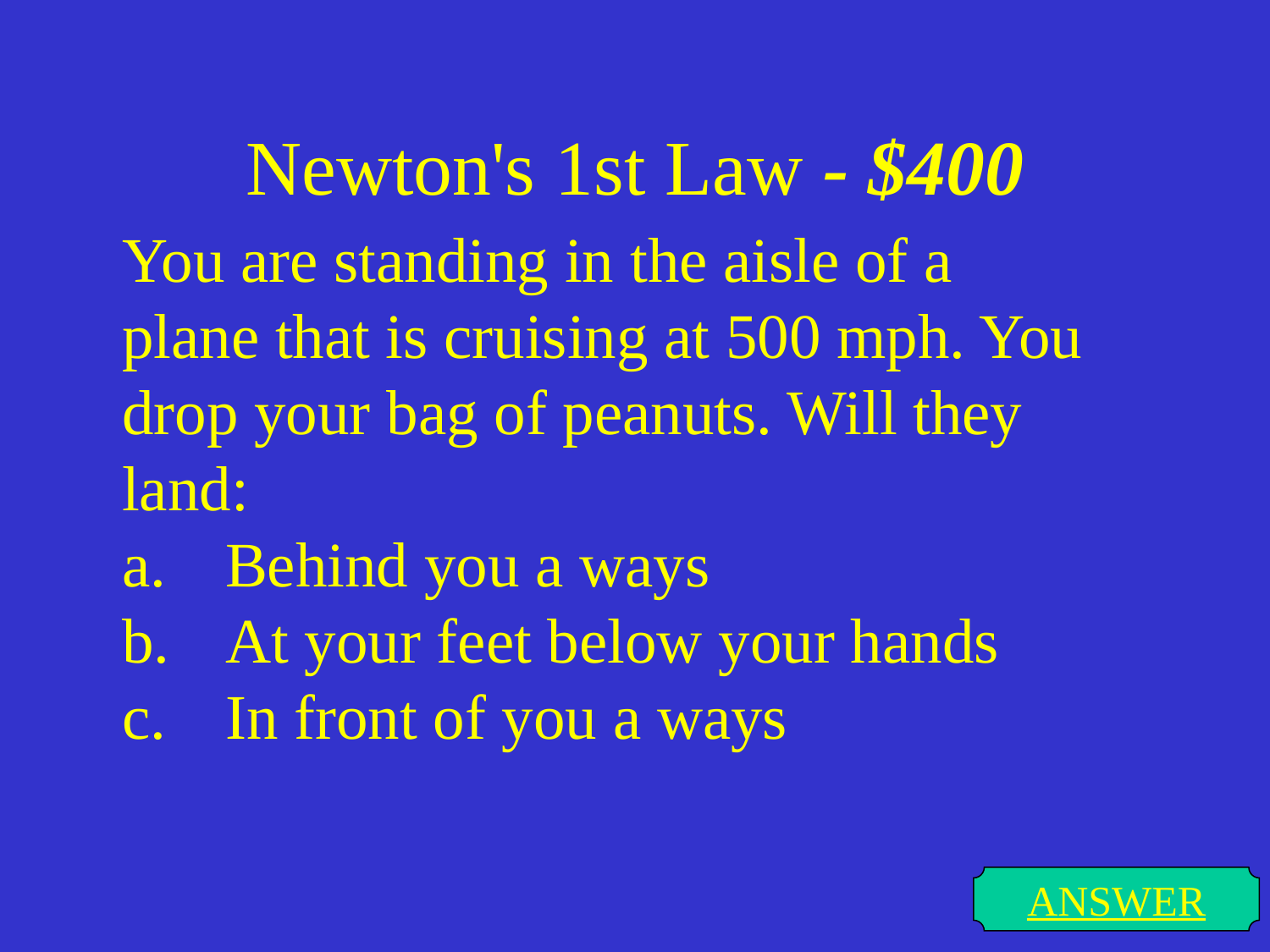

# Newton's 1st Law - $400
You are standing in the aisle of a plane that is cruising at 500 mph. You drop your bag of peanuts. Will they land:
Behind you a ways
At your feet below your hands
In front of you a ways

ANSWER